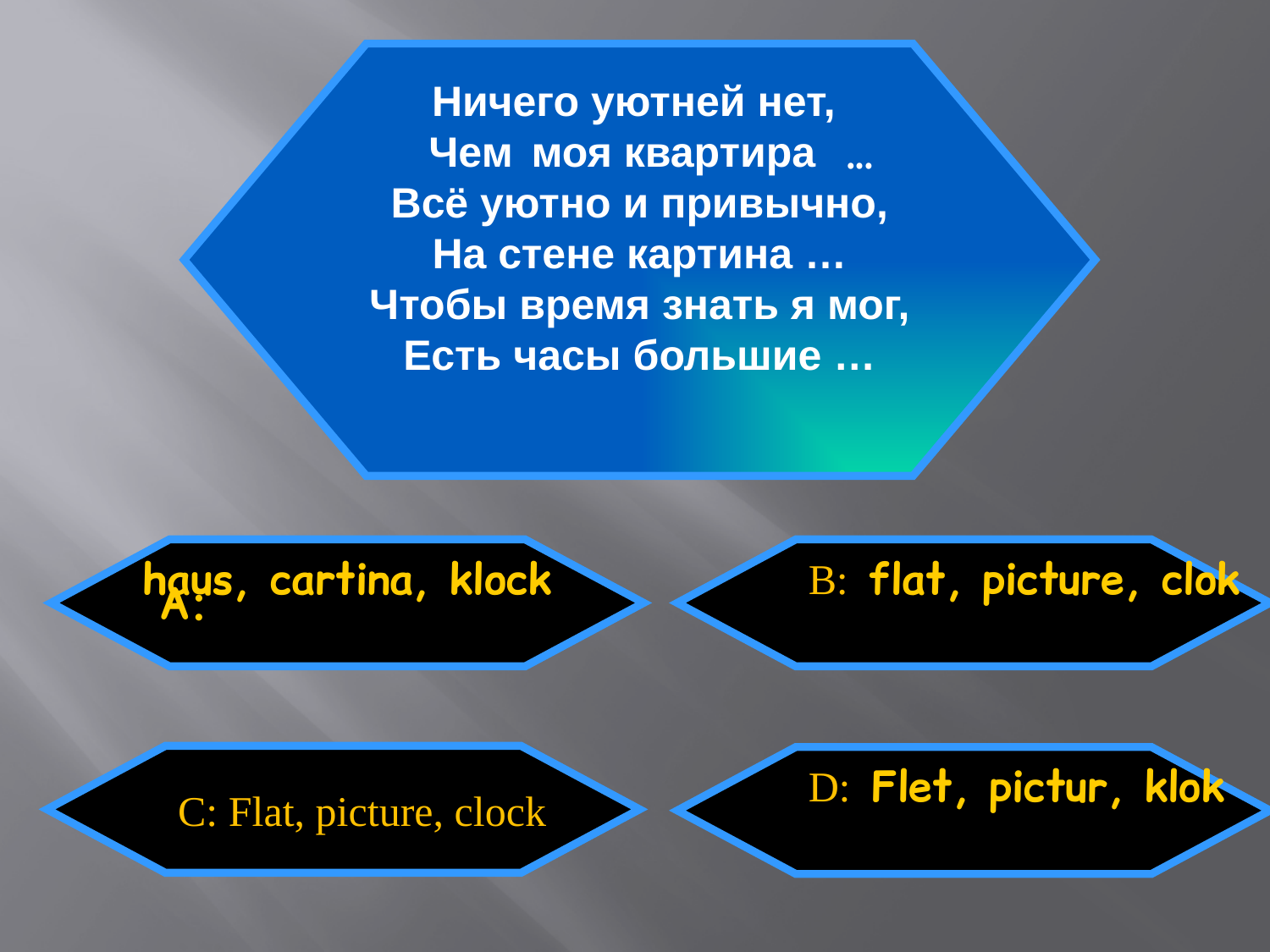

Ничего уютней нет,
  Чем моя квартира  …
Всё уютно и привычно,
На стене картина …
Чтобы время знать я мог,
Есть часы большие …

haus, cartina, klock

B:  flat, picture, clok

A:
C: Flat, picture, clock
D:  Flet, pictur, klok